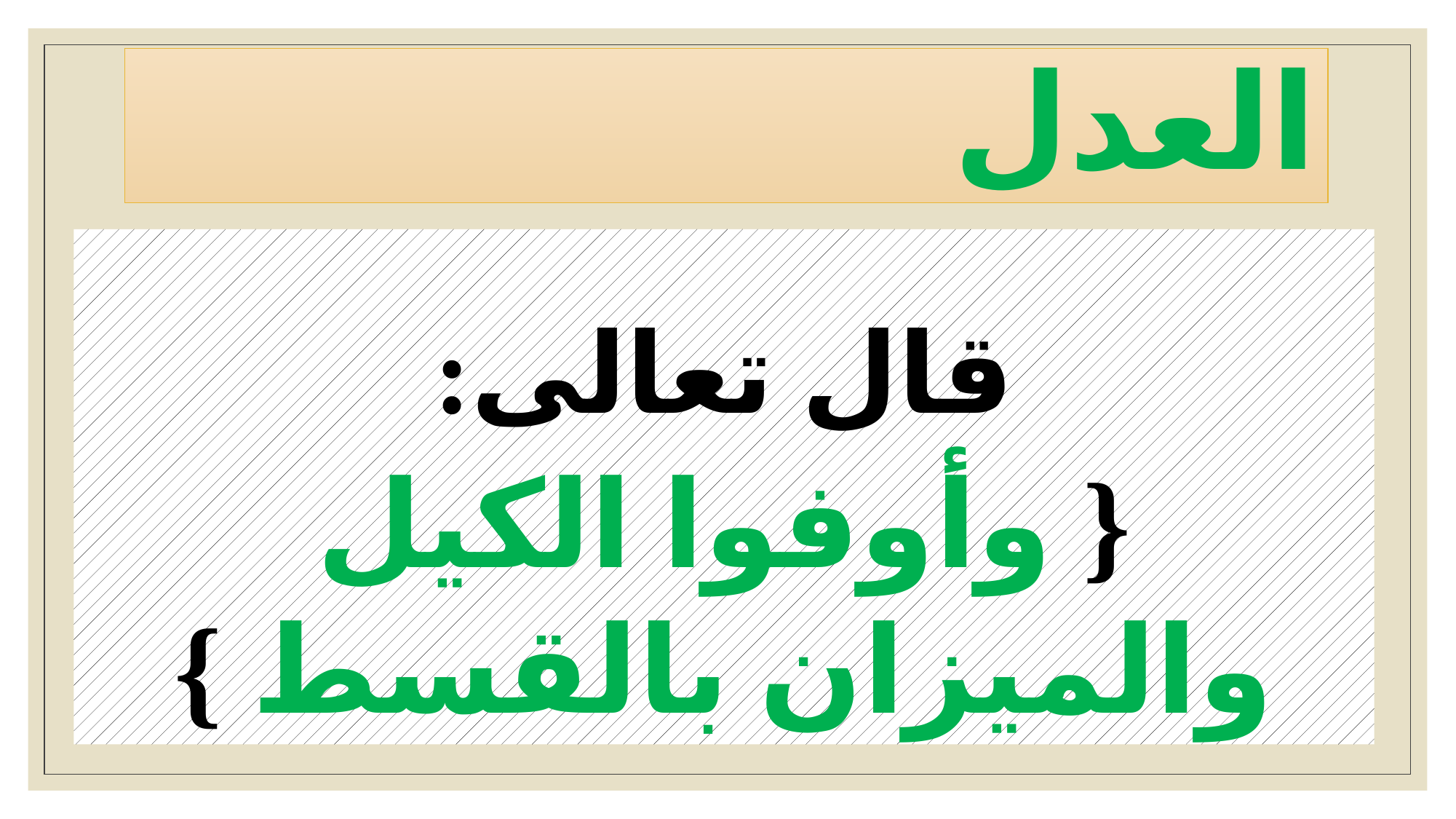

# العدل

قال تعالى:
{ وأوفوا الكيل والميزان بالقسط }